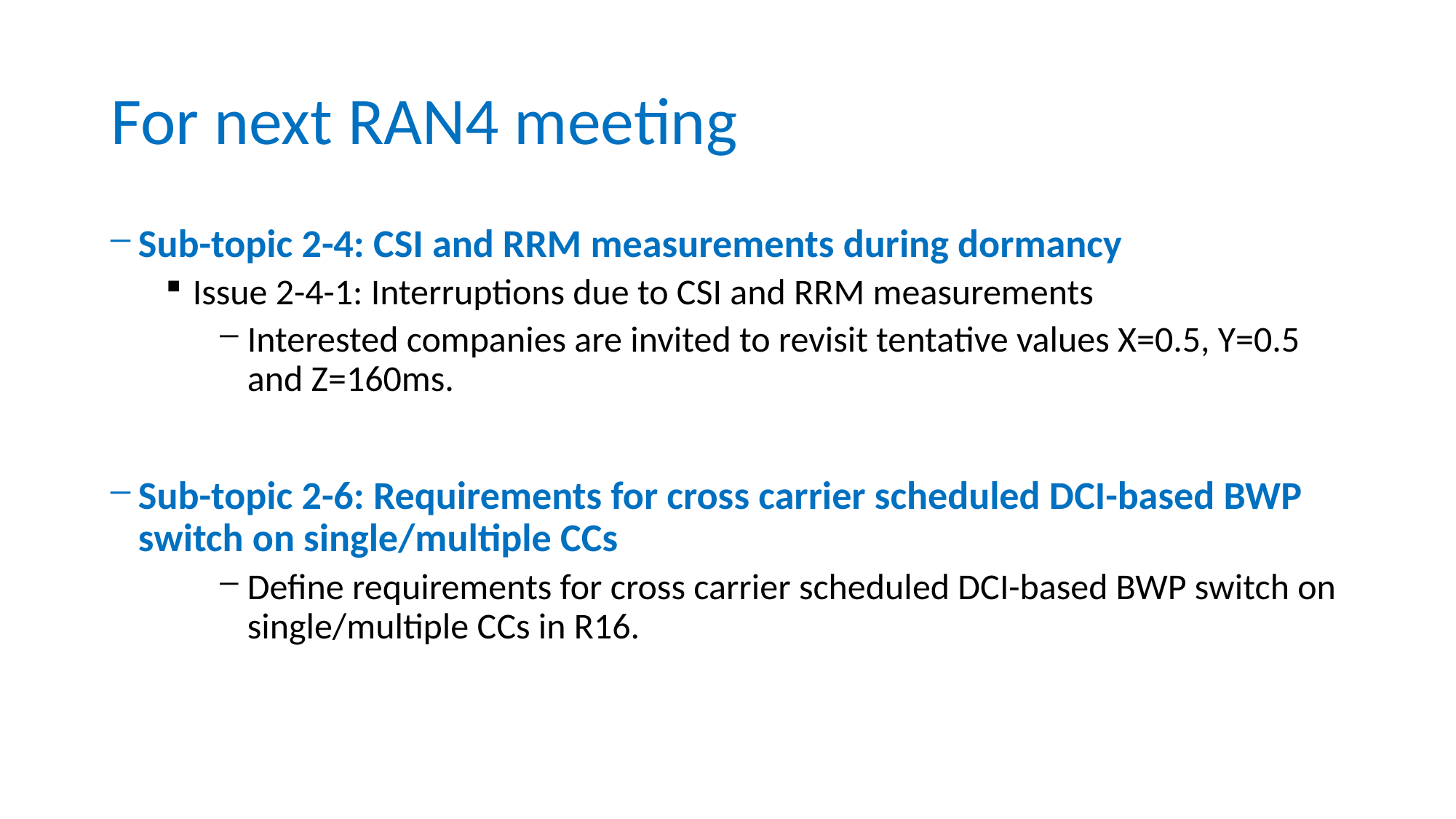

# For next RAN4 meeting
Sub-topic 2-4: CSI and RRM measurements during dormancy
Issue 2-4-1: Interruptions due to CSI and RRM measurements
Interested companies are invited to revisit tentative values X=0.5, Y=0.5 and Z=160ms.

Sub-topic 2-6: Requirements for cross carrier scheduled DCI-based BWP switch on single/multiple CCs
Define requirements for cross carrier scheduled DCI-based BWP switch on single/multiple CCs in R16.